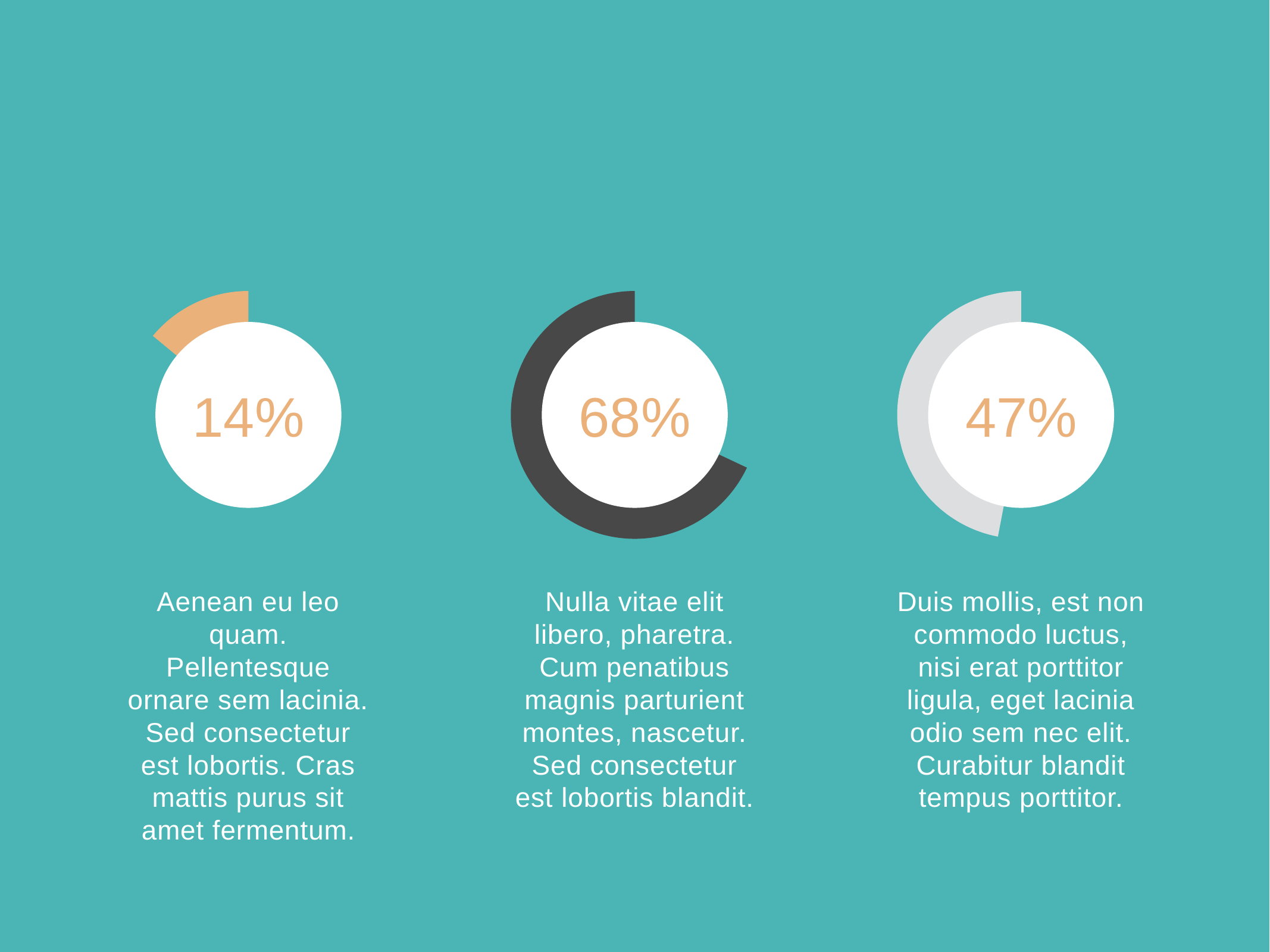

#
14%
68%
47%
Aenean eu leo quam. Pellentesque ornare sem lacinia. Sed consectetur est lobortis. Cras mattis purus sit amet fermentum.
Nulla vitae elit libero, pharetra. Cum penatibus magnis parturient montes, nascetur. Sed consectetur est lobortis blandit.
Duis mollis, est non commodo luctus, nisi erat porttitor ligula, eget lacinia odio sem nec elit. Curabitur blandit tempus porttitor.